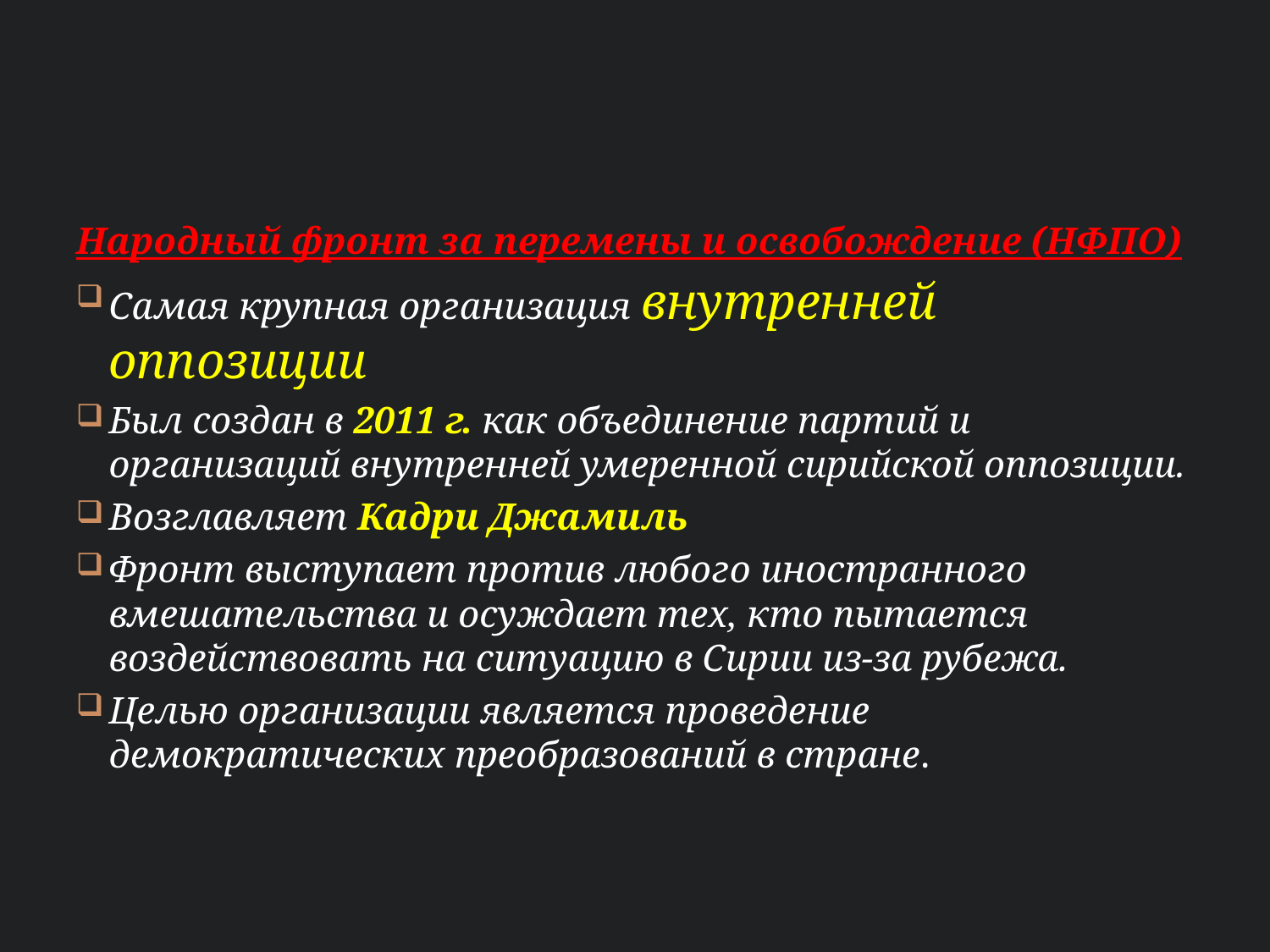

Народный фронт за перемены и освобождение (НФПО)
Самая крупная организация внутренней оппозиции
Был создан в 2011 г. как объединение партий и организаций внутренней умеренной сирийской оппозиции.
Возглавляет Кадри Джамиль
Фронт выступает против любого иностранного вмешательства и осуждает тех, кто пытается воздействовать на ситуацию в Сирии из-за рубежа.
Целью организации является проведение демократических преобразований в стране.